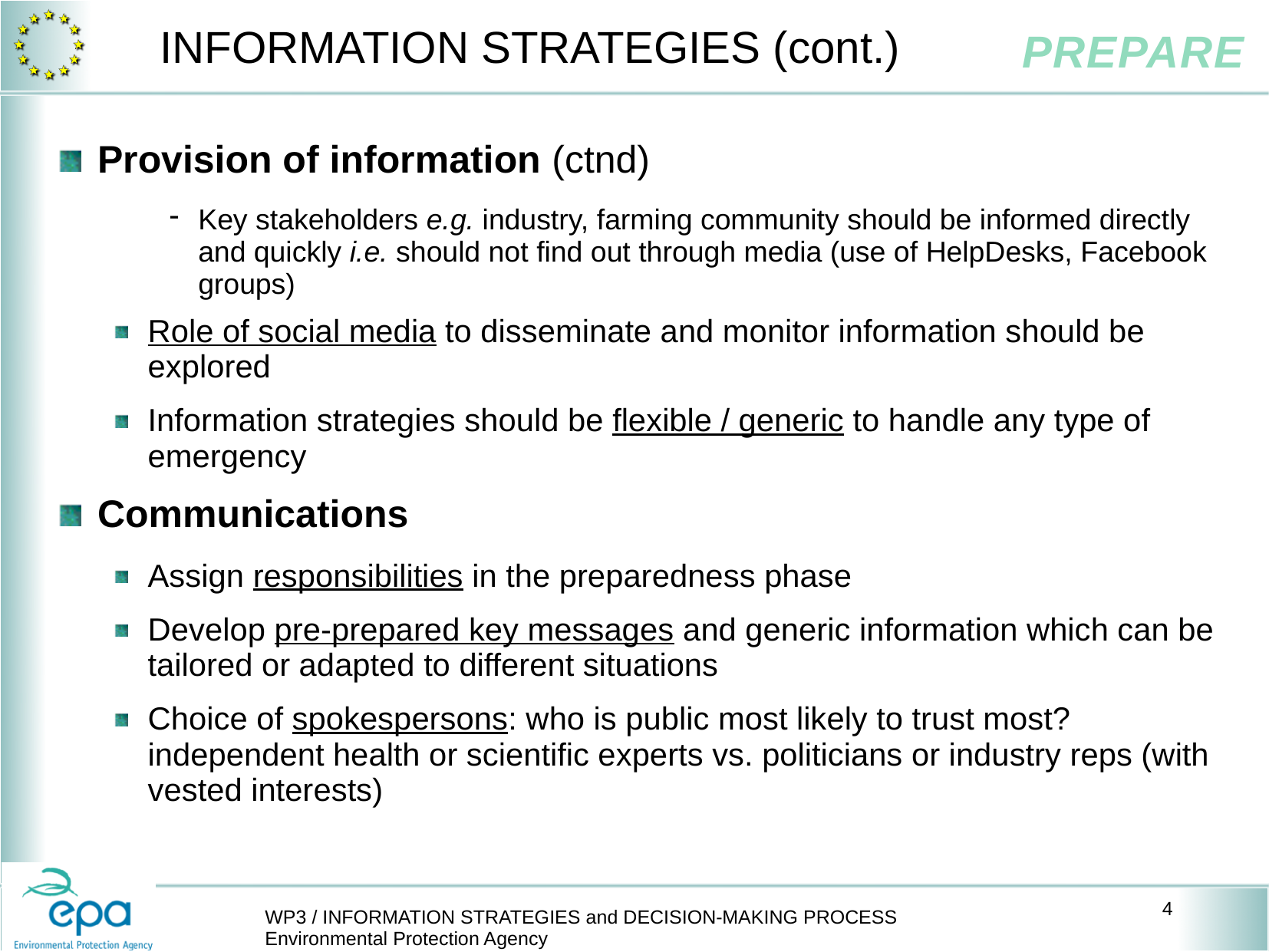

# INFORMATION STRATEGIES (cont.)
Provision of information (ctnd)
Key stakeholders e.g. industry, farming community should be informed directly and quickly i.e. should not find out through media (use of HelpDesks, Facebook groups)
Role of social media to disseminate and monitor information should be explored
Information strategies should be flexible / generic to handle any type of emergency
Communications
Assign responsibilities in the preparedness phase
Develop pre-prepared key messages and generic information which can be tailored or adapted to different situations
Choice of spokespersons: who is public most likely to trust most? independent health or scientific experts vs. politicians or industry reps (with vested interests)